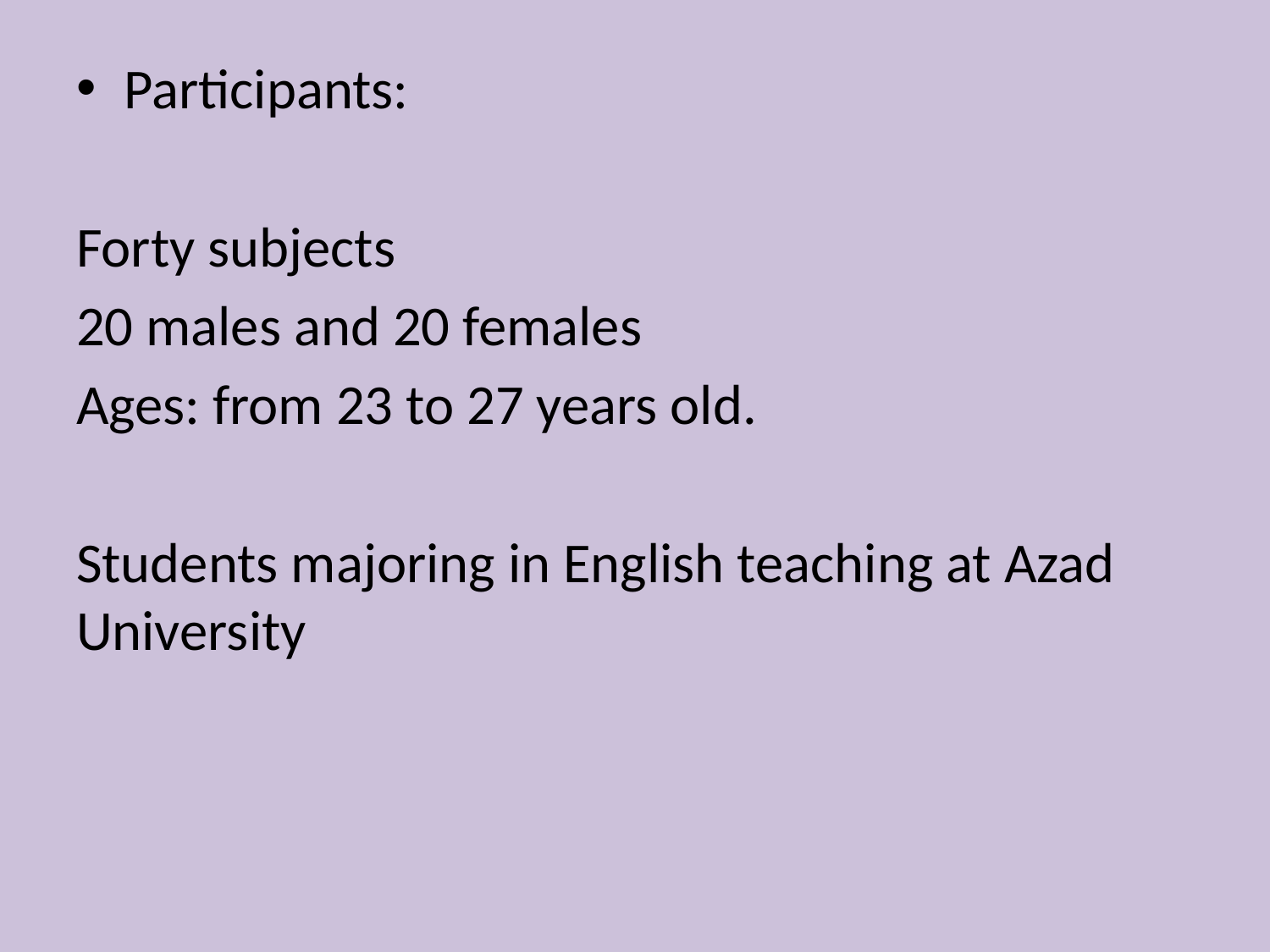

Participants:

Forty subjects
20 males and 20 females
Ages: from 23 to 27 years old.

Students majoring in English teaching at Azad University